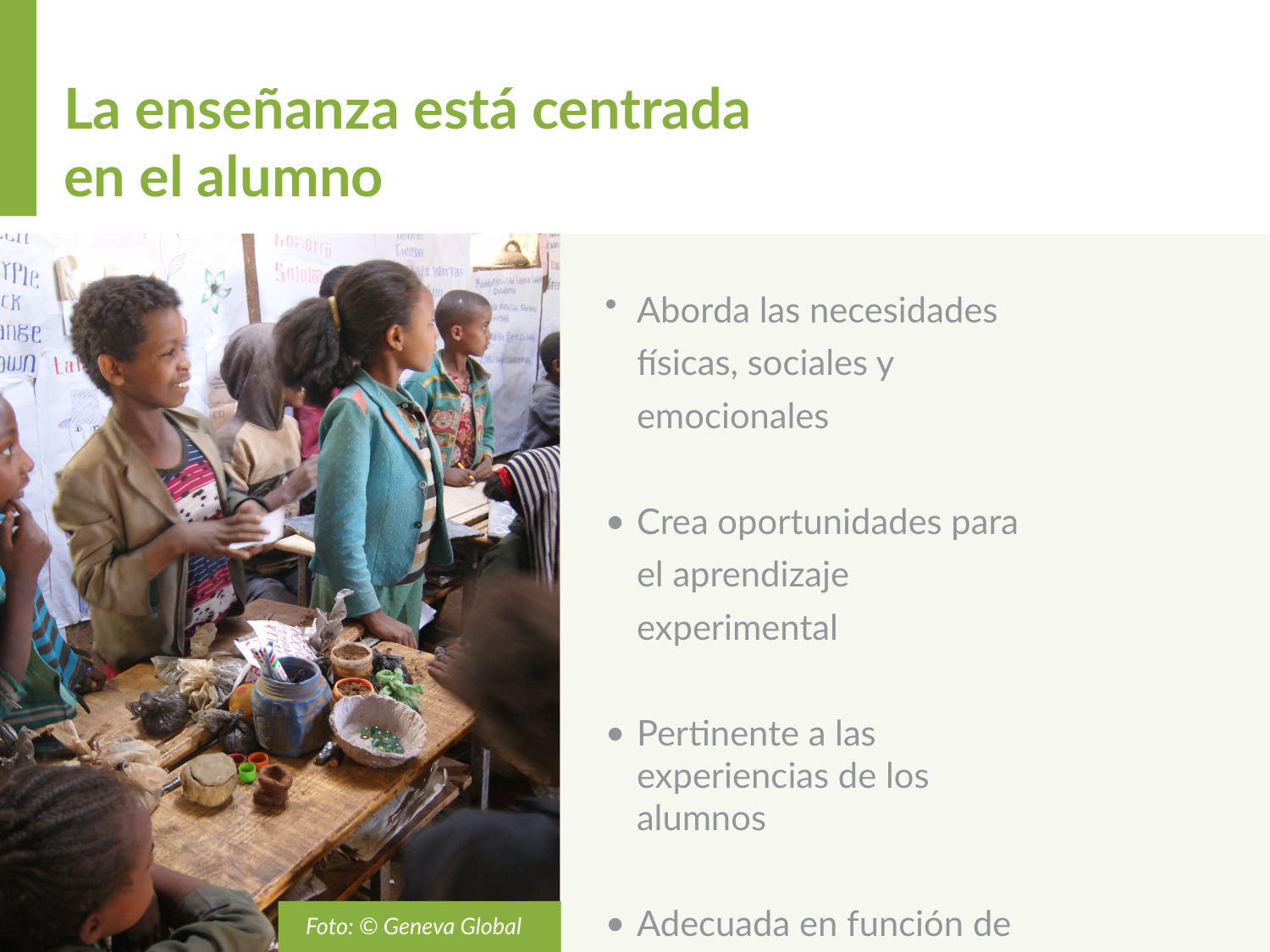

# La enseñanza está centrada en el alumno

Aborda las necesidades físicas, sociales y emocionales

Crea oportunidades para el aprendizaje experimental

Pertinente a las experiencias de los alumnos

Adecuada en función de la edad
Foto: © Geneva Global